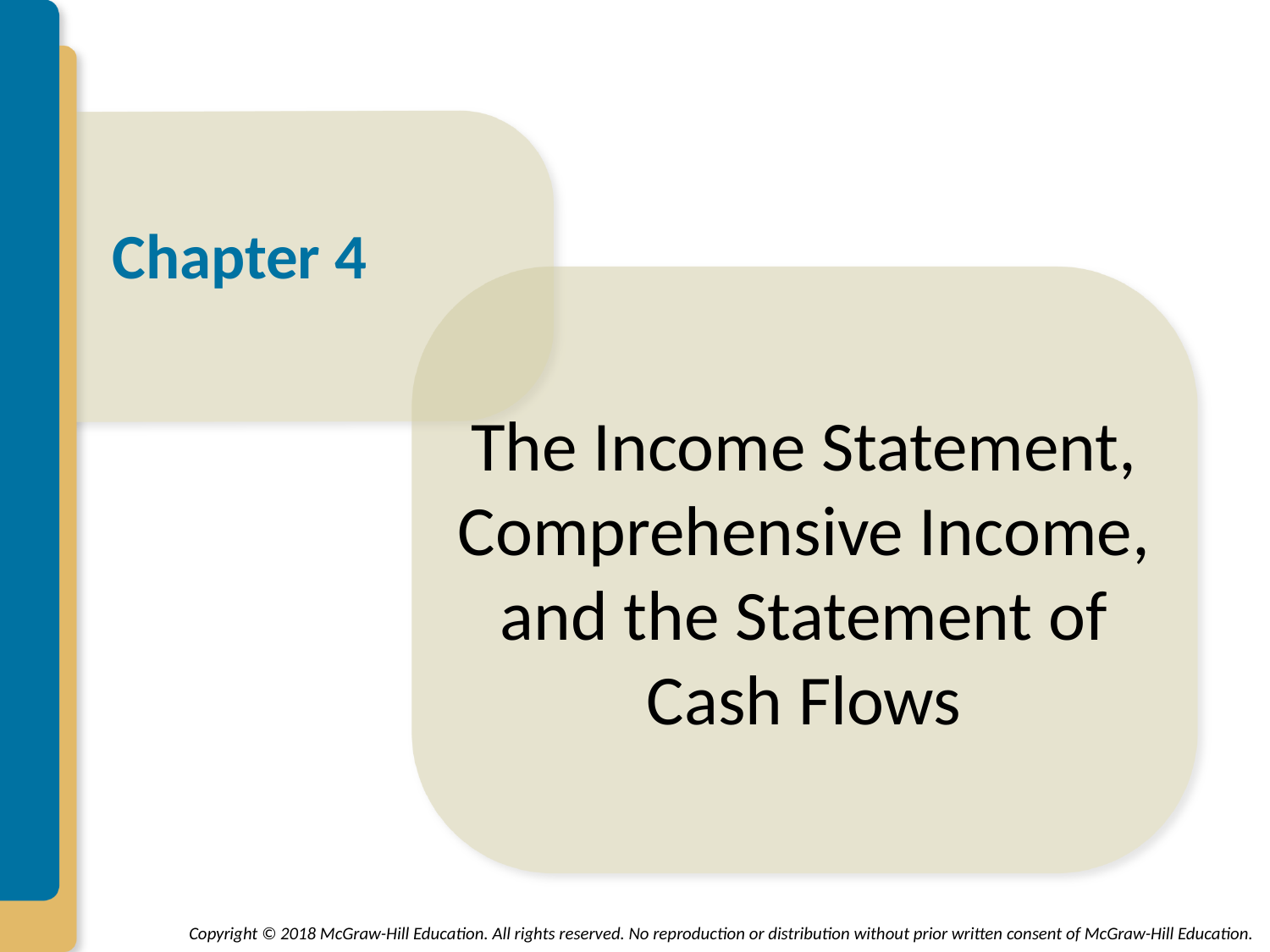

# Chapter 4
The Income Statement, Comprehensive Income, and the Statement of Cash Flows